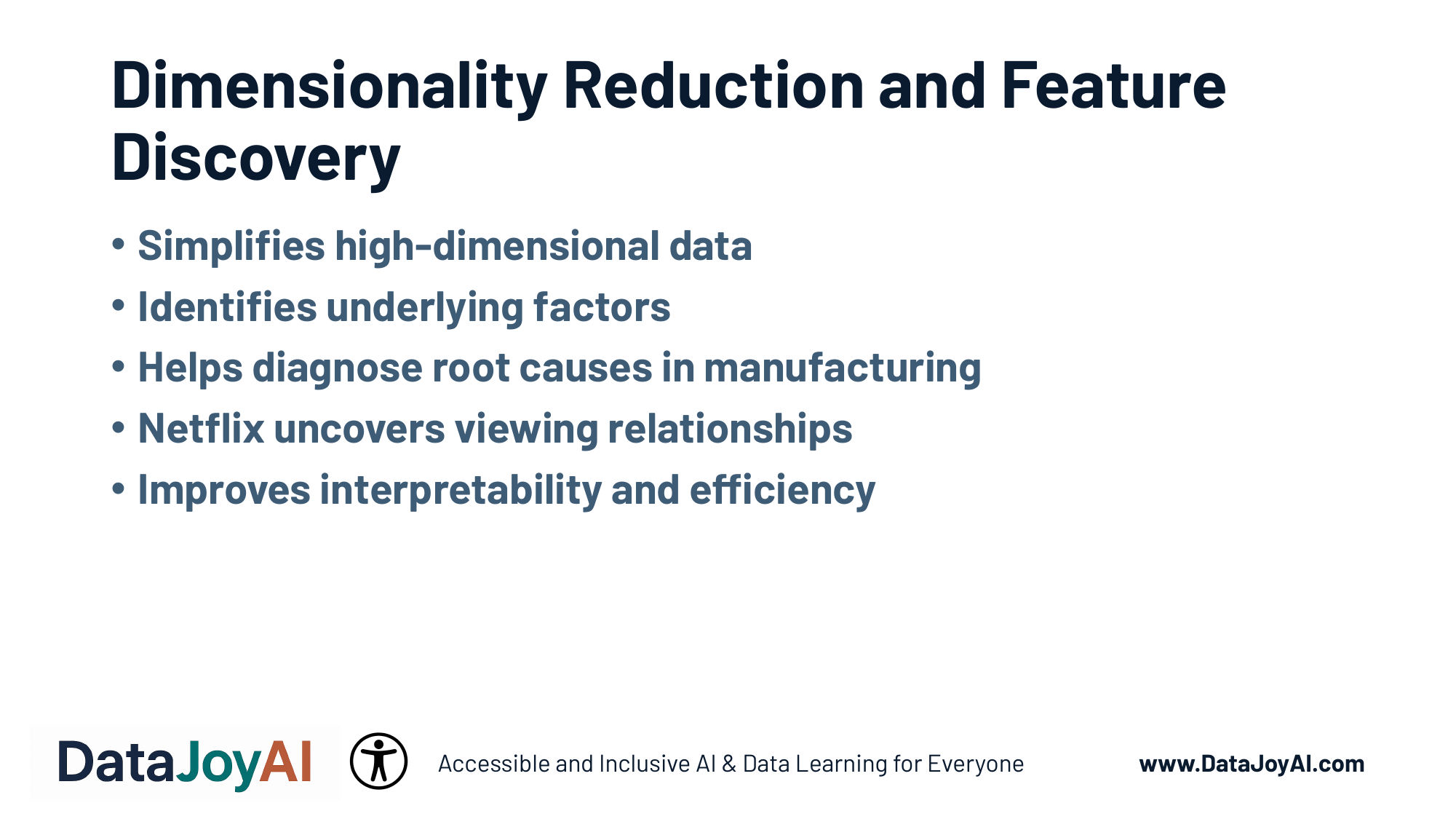

# Dimensionality Reduction and Feature Discovery
Simplifies high-dimensional data
Identifies underlying factors
Helps diagnose root causes in manufacturing
Netflix uncovers viewing relationships
Improves interpretability and efficiency